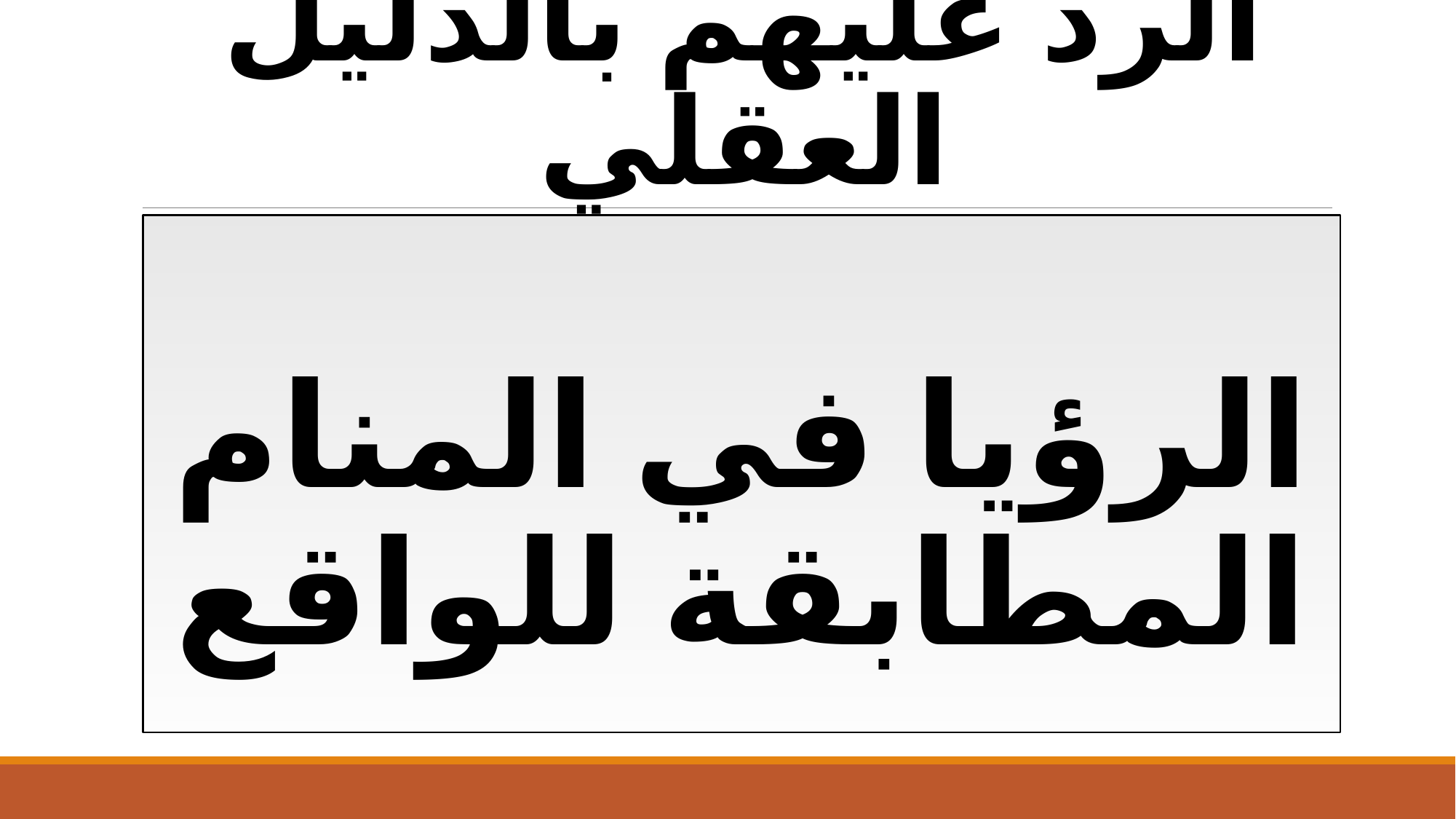

# الرد عليهم بالدليل العقلي

الرؤيا في المنام المطابقة للواقع